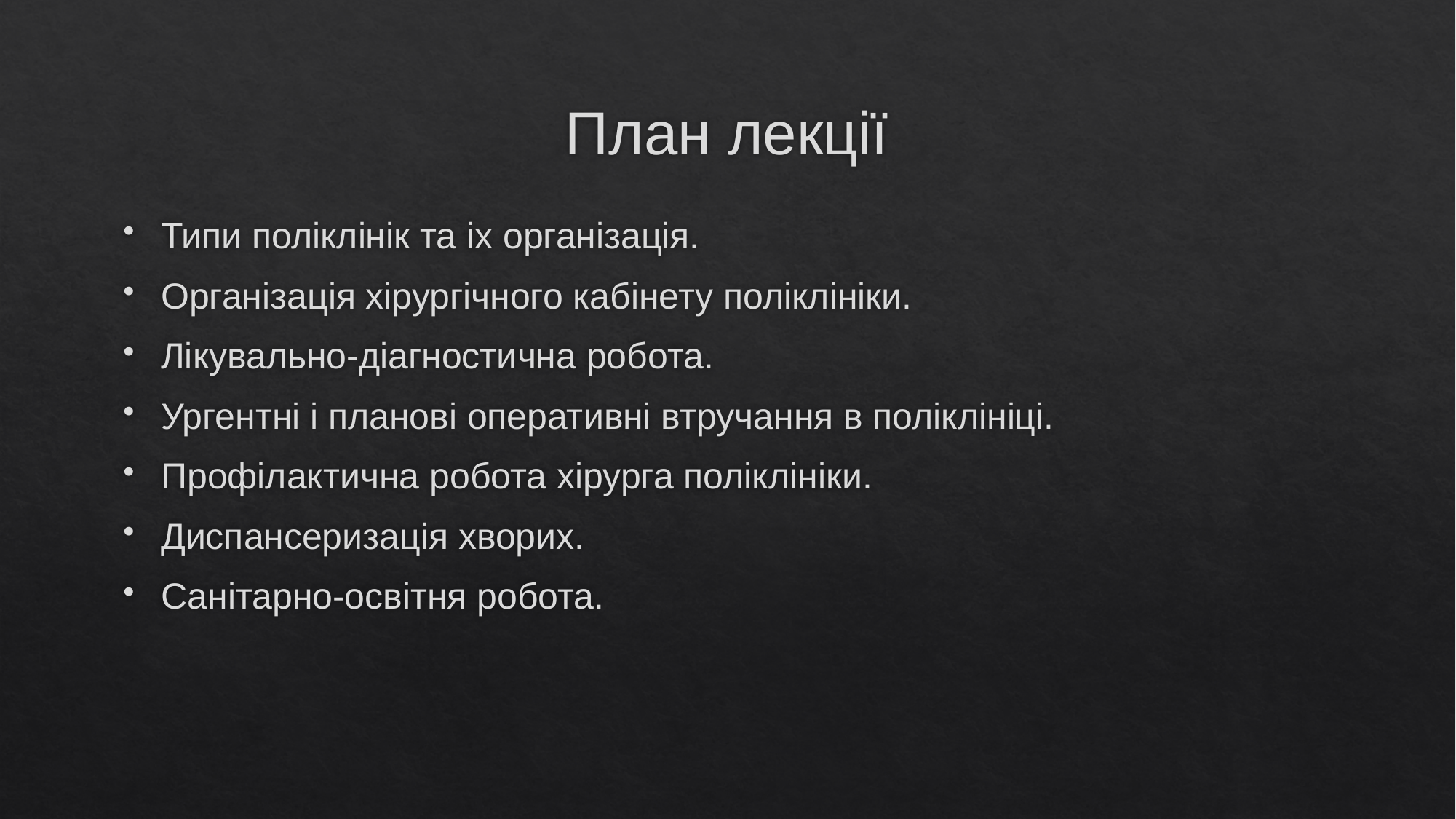

# План лекції
Типи поліклінік та іх організація.
Організація хірургічного кабінету поліклініки.
Лікувально-діагностична робота.
Ургентні і планові оперативні втручання в поліклініці.
Профілактична робота хірурга поліклініки.
Диспансеризація хворих.
Санітарно-освітня робота.